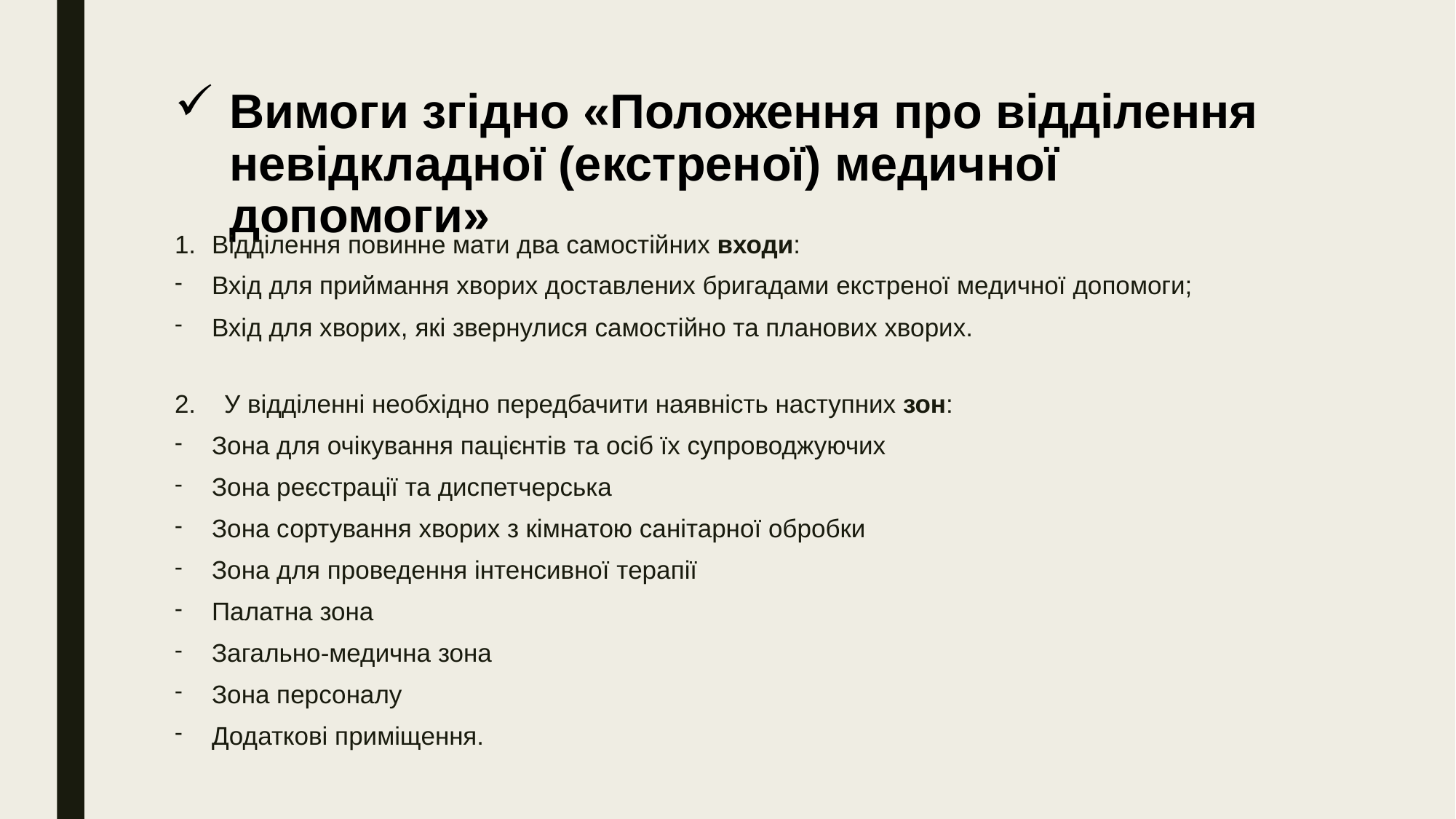

# Вимоги згідно «Положення про відділення невідкладної (екстреної) медичної допомоги»
Відділення повинне мати два самостійних входи:
Вхід для приймання хворих доставлених бригадами екстреної медичної допомоги;
Вхід для хворих, які звернулися самостійно та планових хворих.

2.    У відділенні необхідно передбачити наявність наступних зон:
Зона для очікування пацієнтів та осіб їх супроводжуючих
Зона реєстрації та диспетчерська
Зона сортування хворих з кімнатою санітарної обробки
Зона для проведення інтенсивної терапії
Палатна зона
Загально-медична зона
Зона персоналу
Додаткові приміщення.